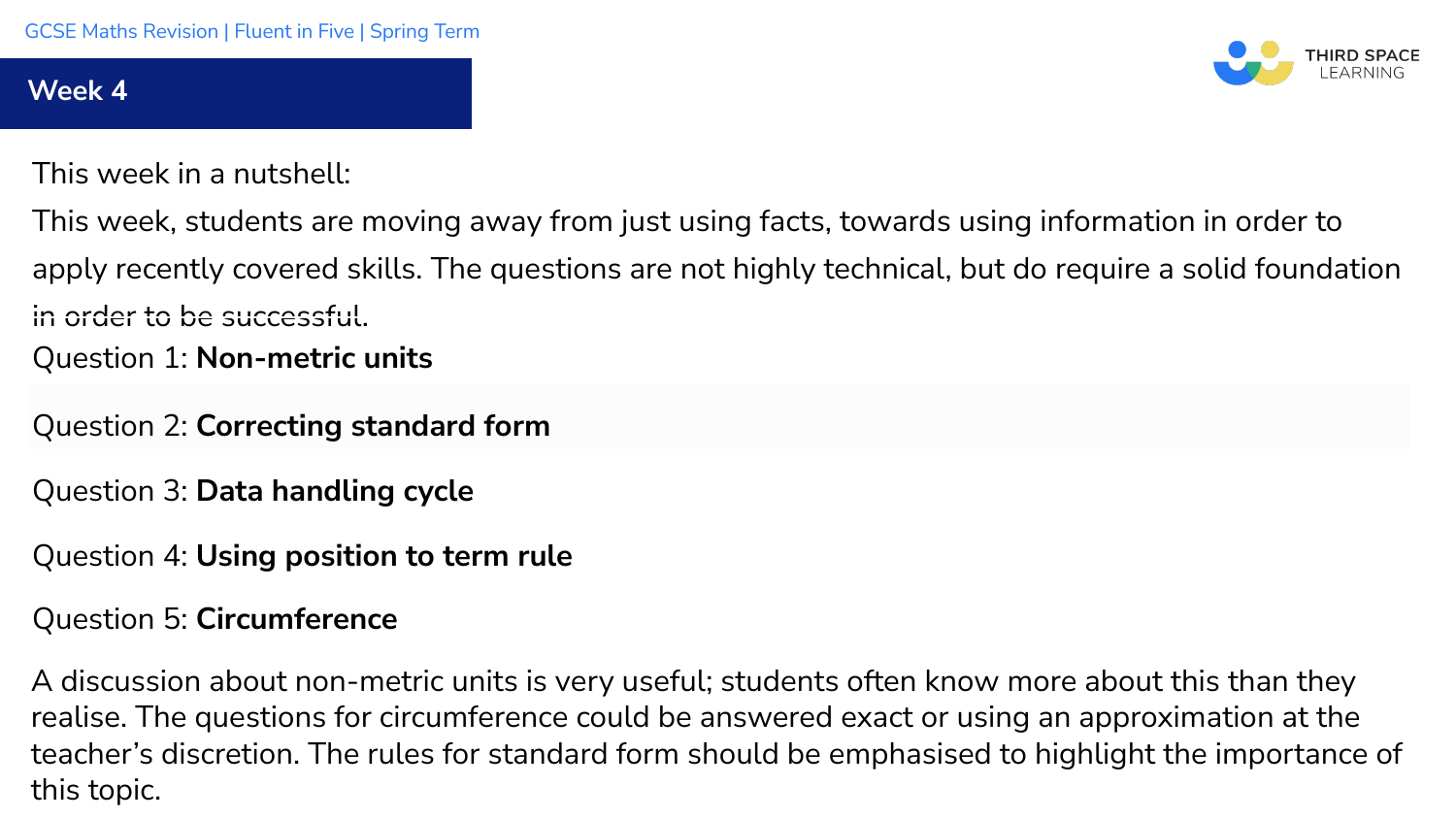

Week 4
| This week in a nutshell: This week, students are moving away from just using facts, towards using information in order to apply recently covered skills. The questions are not highly technical, but do require a solid foundation in order to be successful. |
| --- |
| Question 1: Non-metric units |
| Question 2: Correcting standard form |
| Question 3: Data handling cycle |
| Question 4: Using position to term rule |
| Question 5: Circumference |
A discussion about non-metric units is very useful; students often know more about this than they realise. The questions for circumference could be answered exact or using an approximation at the teacher’s discretion. The rules for standard form should be emphasised to highlight the importance of this topic.